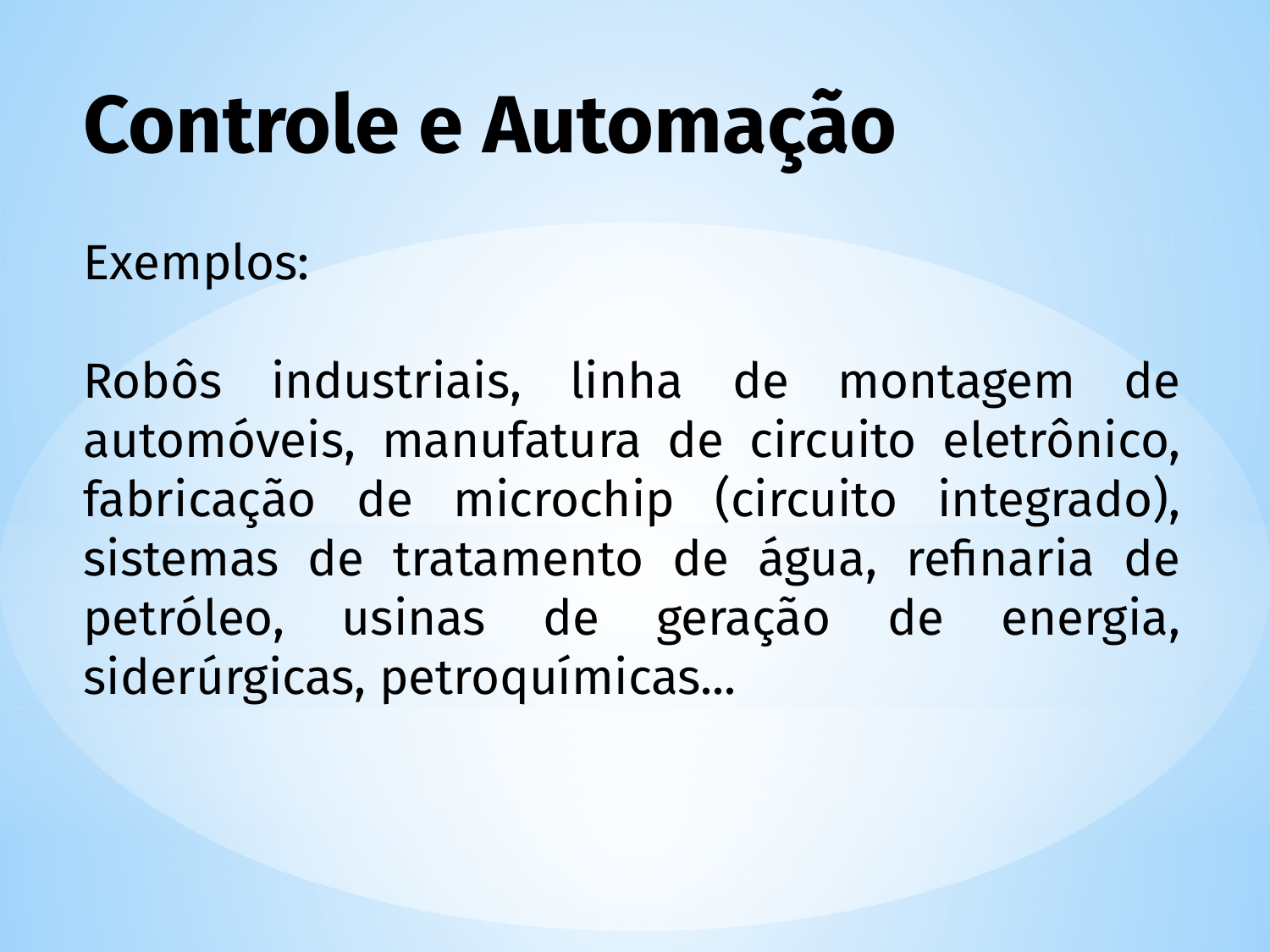

# Controle e Automação
Exemplos:

Robôs industriais, linha de montagem de automóveis, manufatura de circuito eletrônico, fabricação de microchip (circuito integrado), sistemas de tratamento de água, refinaria de petróleo, usinas de geração de energia, siderúrgicas, petroquímicas...